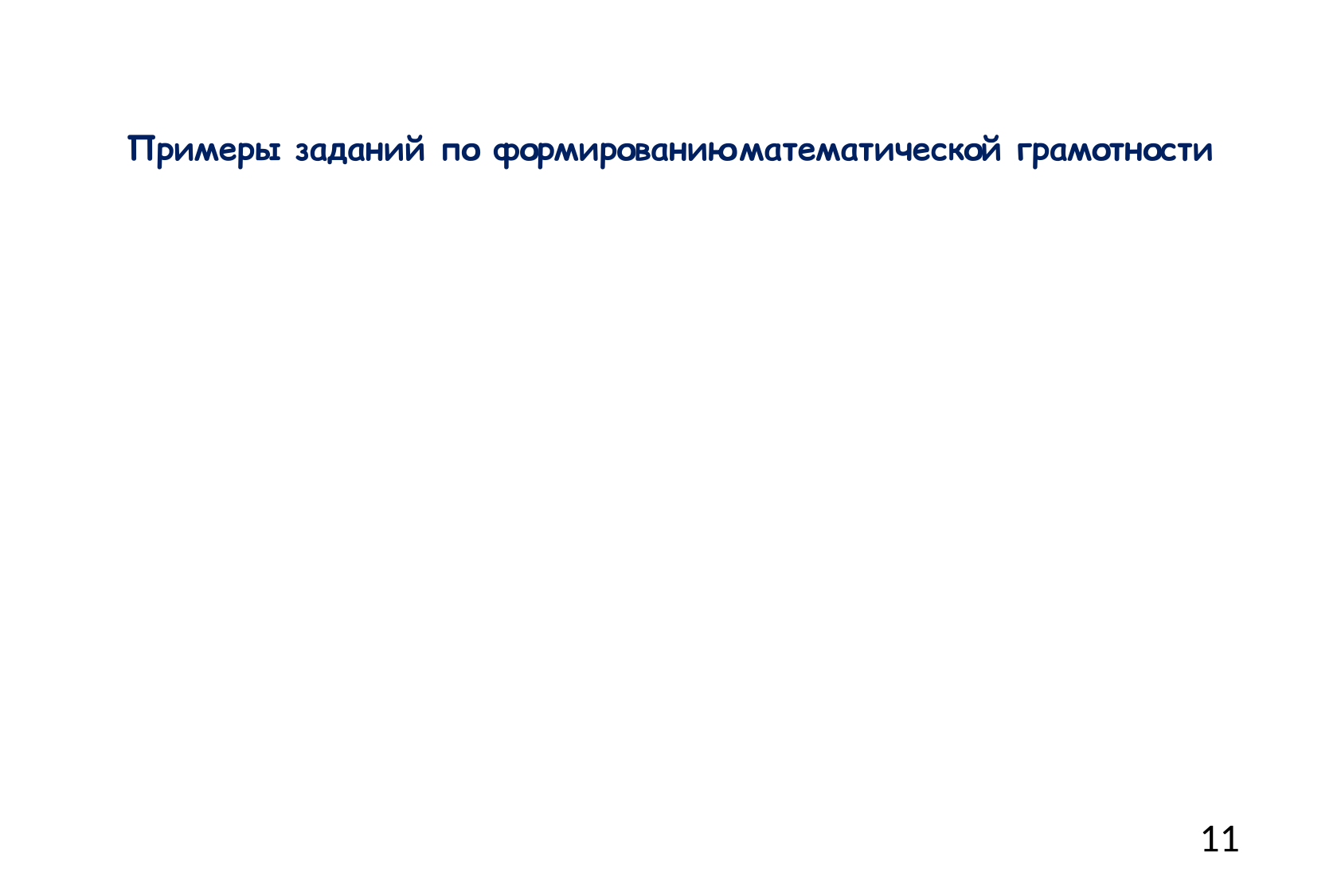

# Примеры заданий по формированию математической грамотности
11